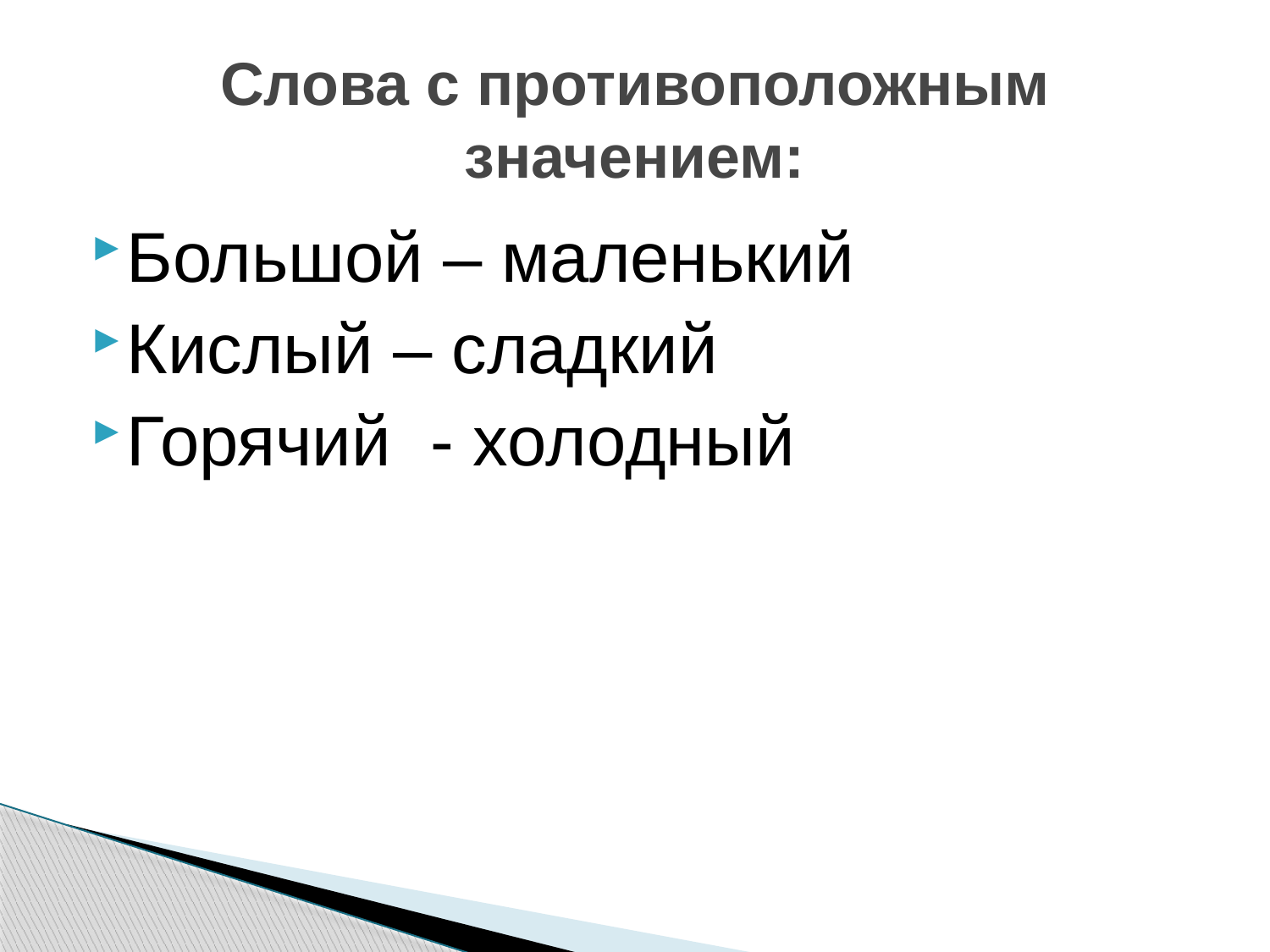

# Слова с противоположным значением:
Большой – маленький
Кислый – сладкий
Горячий  - холодный